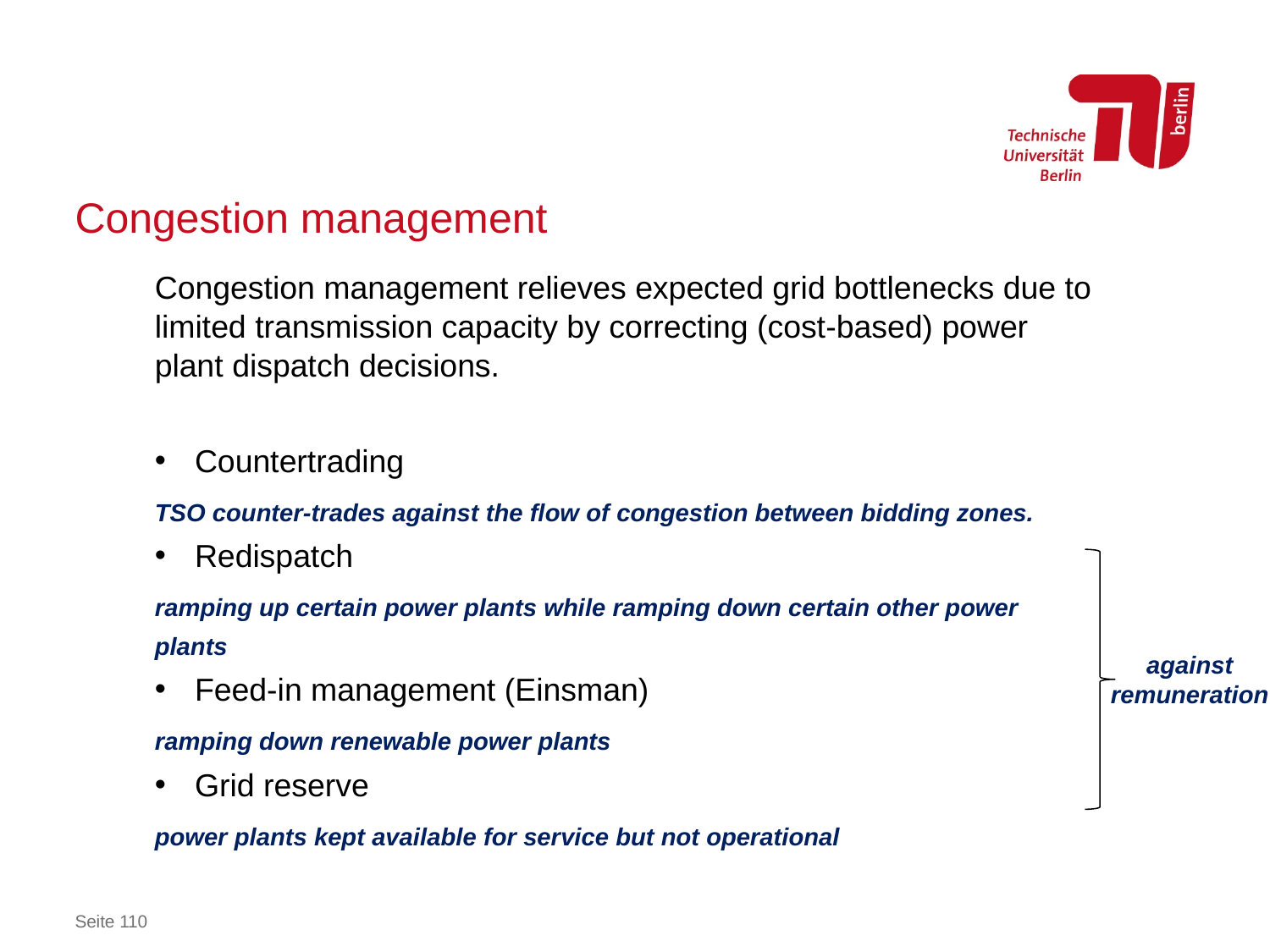

# Congestion management
Congestion management relieves expected grid bottlenecks due to limited transmission capacity by correcting (cost-based) power plant dispatch decisions.

Countertrading
TSO counter-trades against the flow of congestion between bidding zones.
Redispatch
ramping up certain power plants while ramping down certain other power plants
Feed-in management (Einsman)
ramping down renewable power plants
Grid reserve
power plants kept available for service but not operational

against remuneration
Seite 110